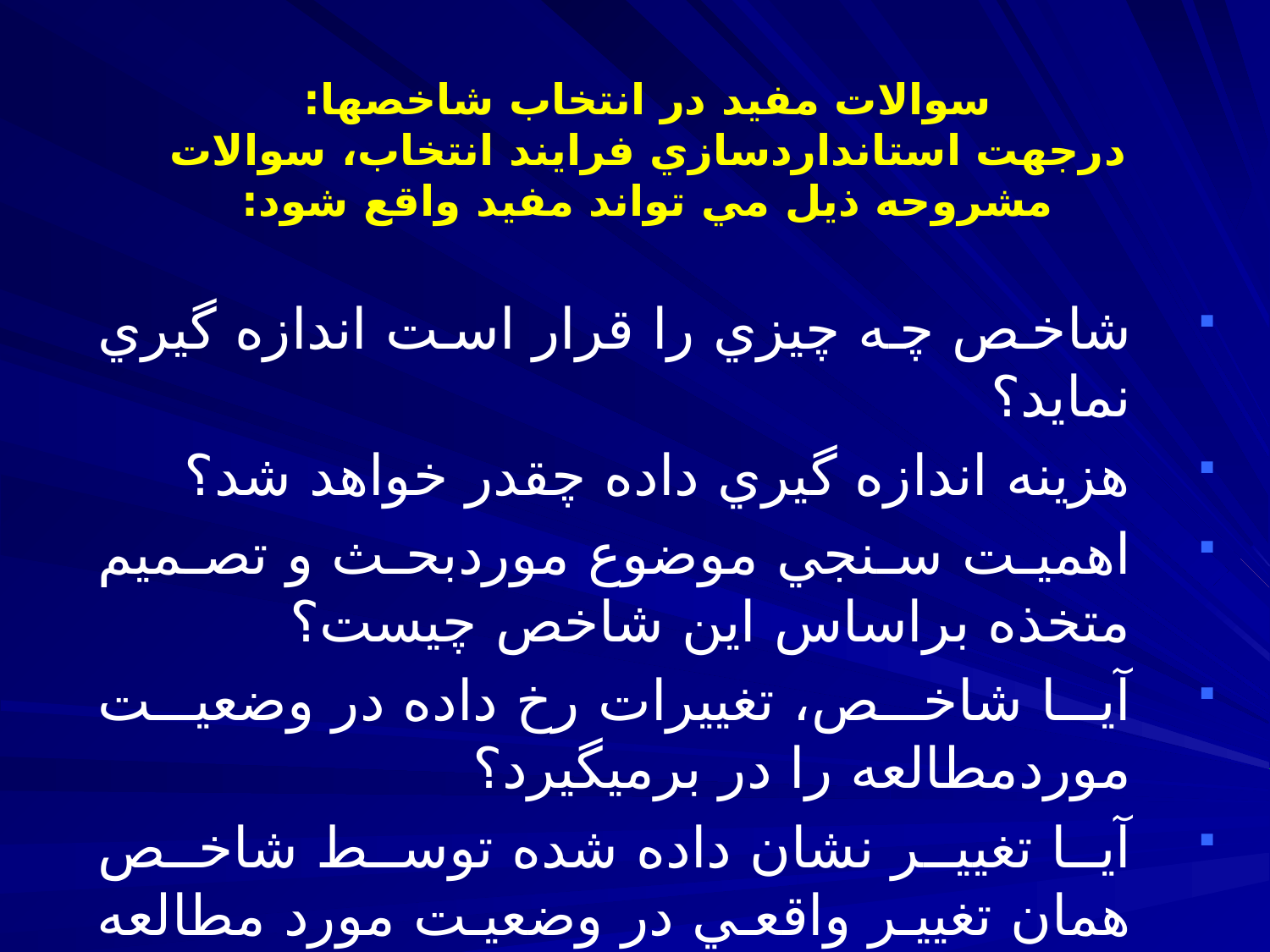

سوالات مفيد در انتخاب شاخصها:
درجهت استانداردسازي فرايند انتخاب، سوالات مشروحه ذيل مي تواند مفيد واقع شود:
شاخص چه چيزي را قرار است اندازه گيري نمايد؟
هزينه اندازه گيري داده چقدر خواهد شد؟
اهميت سنجي موضوع موردبحث و تصميم متخذه براساس اين شاخص چيست؟
آيا شاخص، تغييرات رخ داده در وضعيت موردمطالعه را در برمي‎گيرد؟
آيا تغيير نشان داده شده توسط شاخص همان تغيير واقعي در وضعيت مورد مطالعه است؟